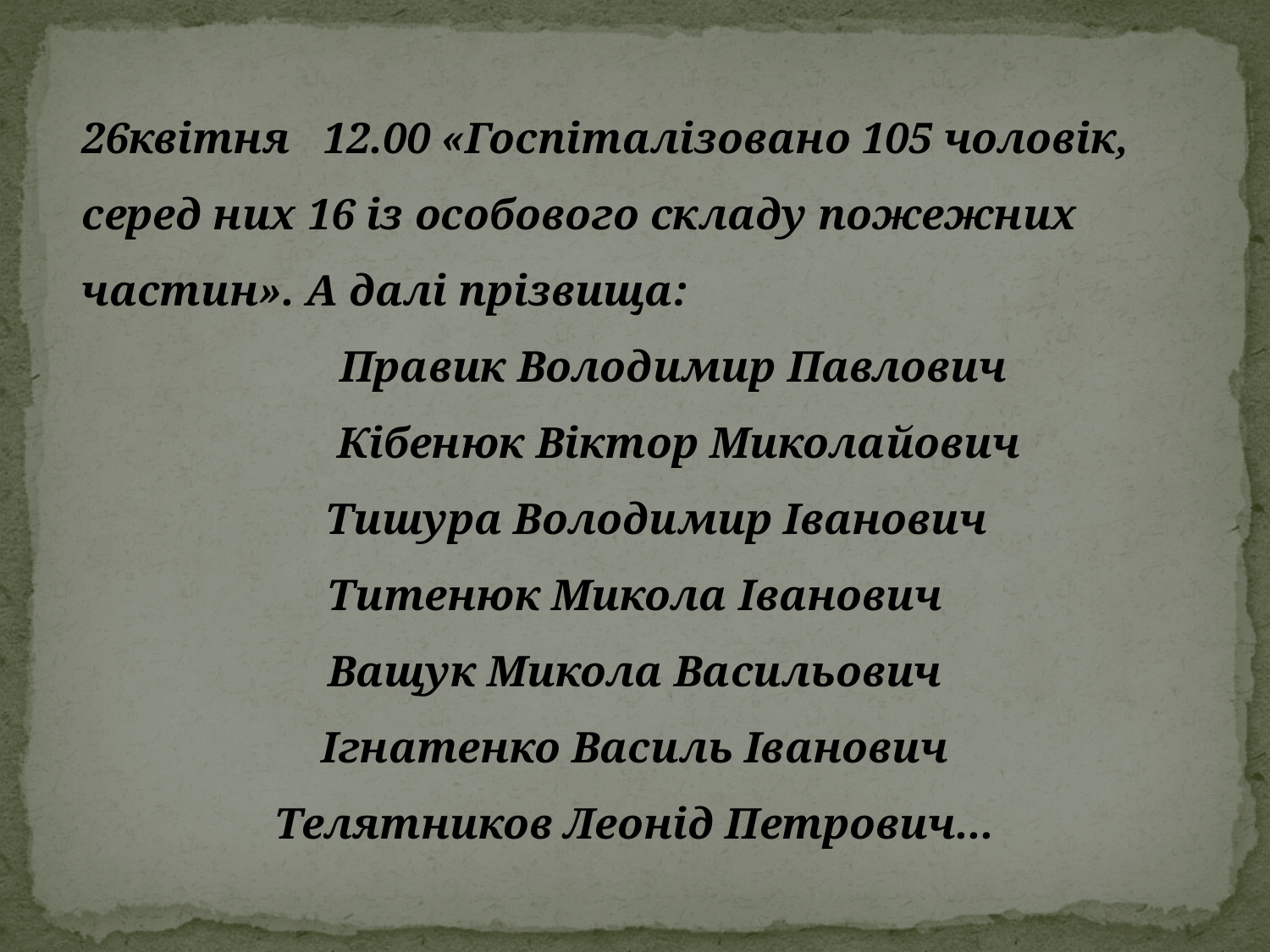

26квітня   12.00 «Госпіталізовано 105 чоловік, серед них 16 із особового складу пожежних частин». А далі прізвища:
       Правик Володимир Павлович
        Кібенюк Віктор Миколайович
    Тишура Володимир Іванович
Титенюк Микола Іванович
Ващук Микола Васильович
Ігнатенко Василь Іванович
Телятников Леонід Петрович...